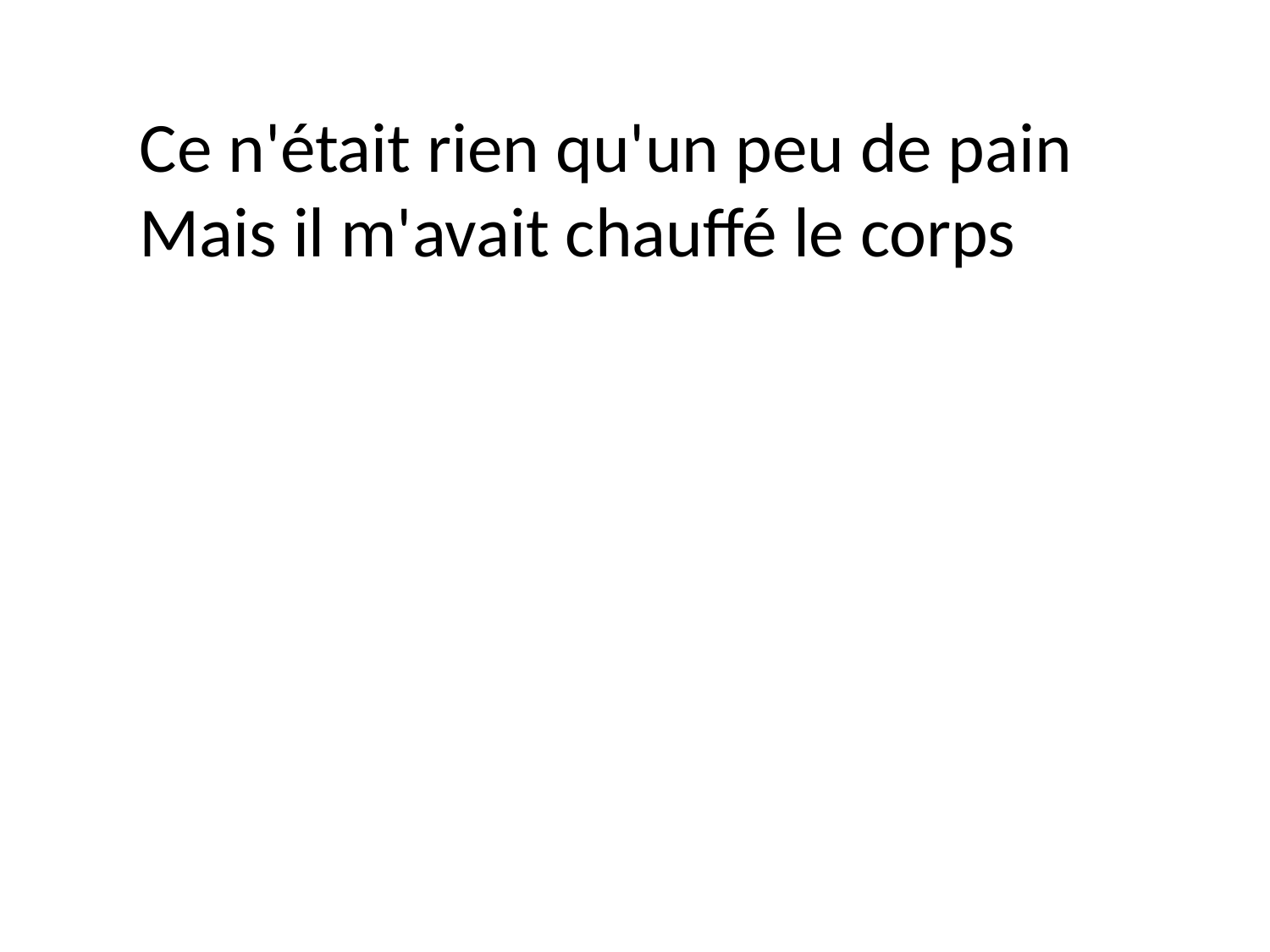

Ce n'était rien qu'un peu de pain
Mais il m'avait chauffé le corps